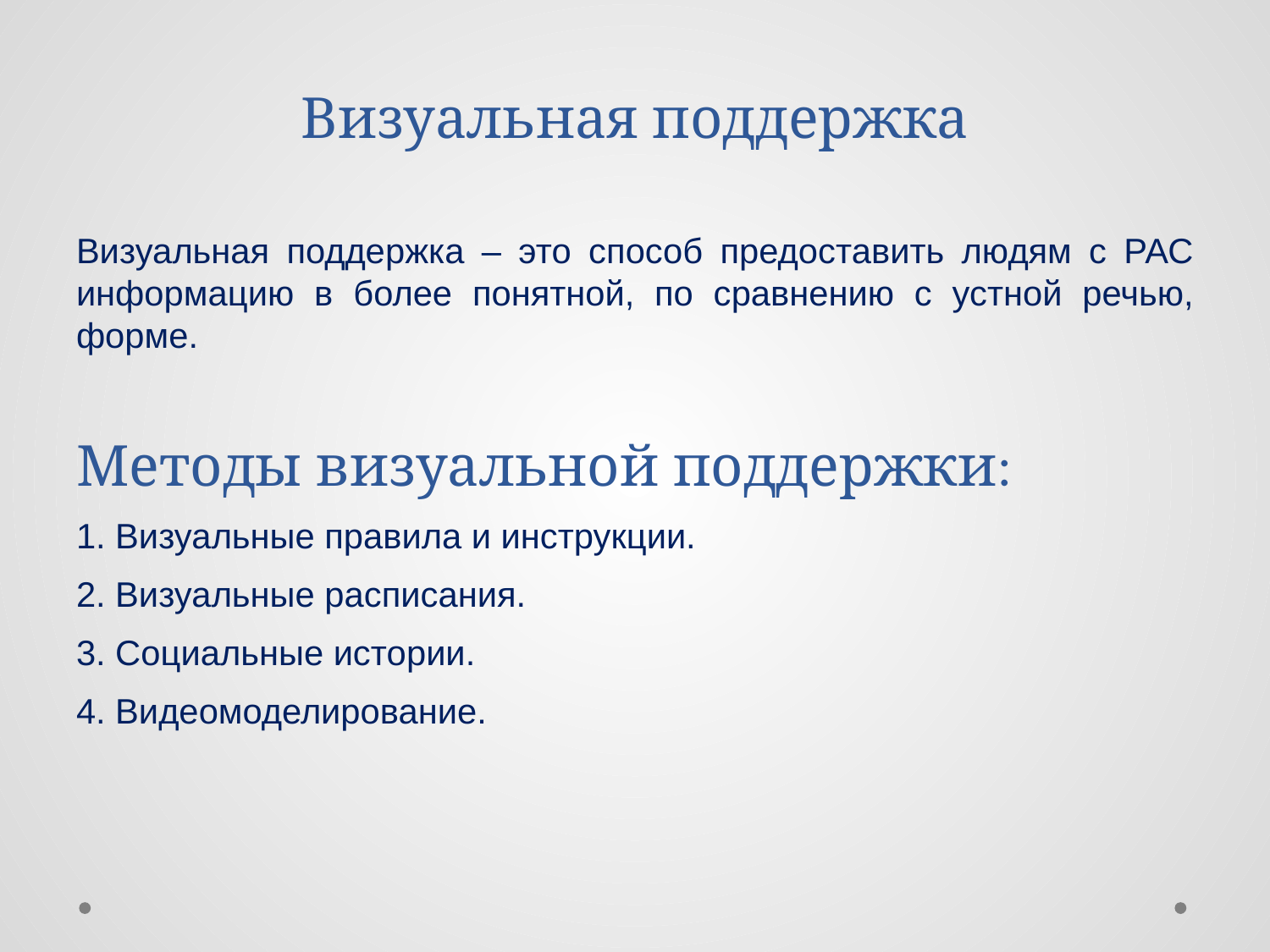

# Визуальная поддержка
Визуальная поддержка – это способ предоставить людям с РАС информацию в более понятной, по сравнению с устной речью, форме.

Методы визуальной поддержки:
1. Визуальные правила и инструкции.
2. Визуальные расписания.
3. Социальные истории.
4. Видеомоделирование.